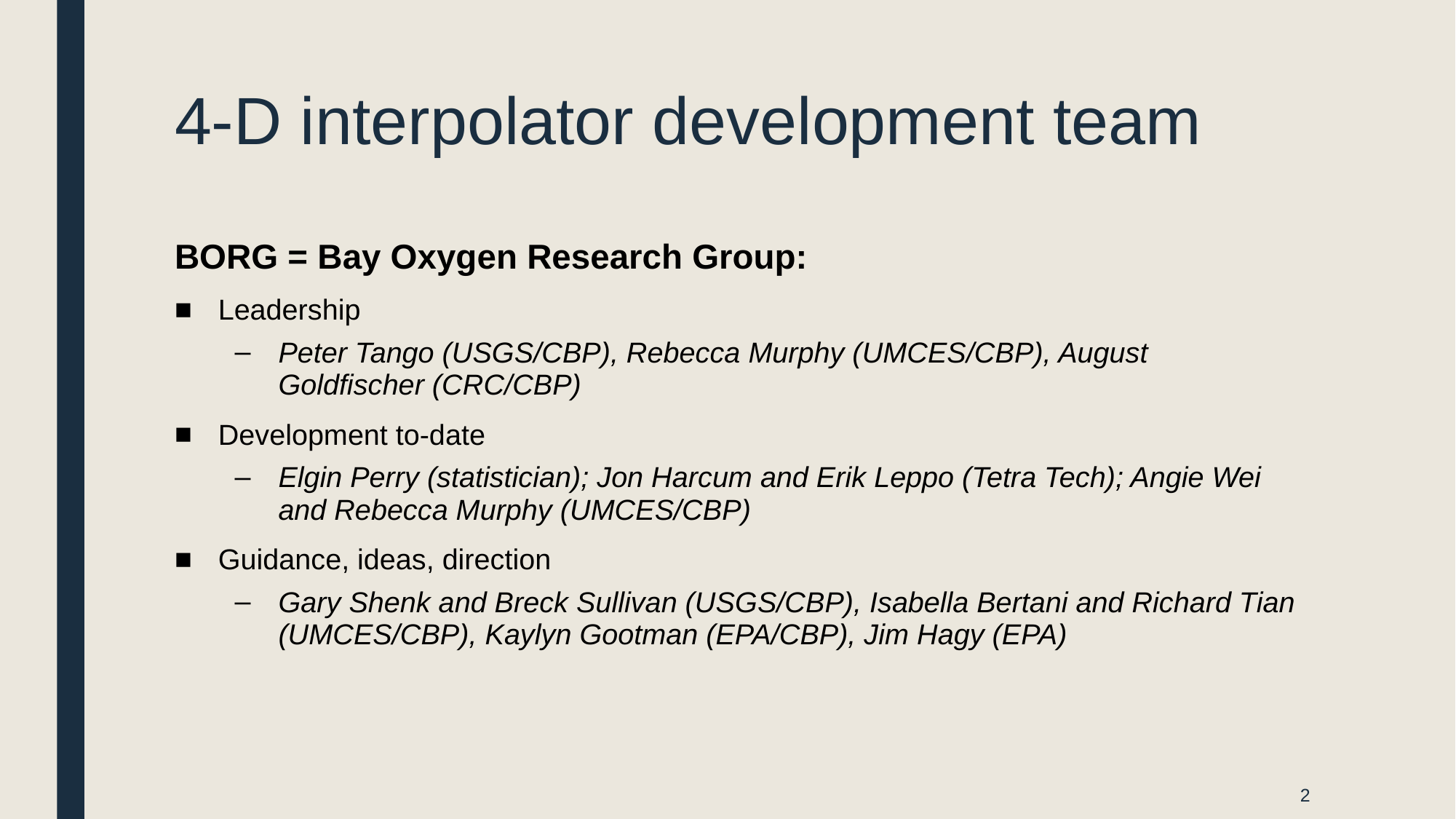

# 4-D interpolator development team
BORG = Bay Oxygen Research Group:
Leadership
Peter Tango (USGS/CBP), Rebecca Murphy (UMCES/CBP), August Goldfischer (CRC/CBP)
Development to-date
Elgin Perry (statistician); Jon Harcum and Erik Leppo (Tetra Tech); Angie Wei and Rebecca Murphy (UMCES/CBP)
Guidance, ideas, direction
Gary Shenk and Breck Sullivan (USGS/CBP), Isabella Bertani and Richard Tian (UMCES/CBP), Kaylyn Gootman (EPA/CBP), Jim Hagy (EPA)
2